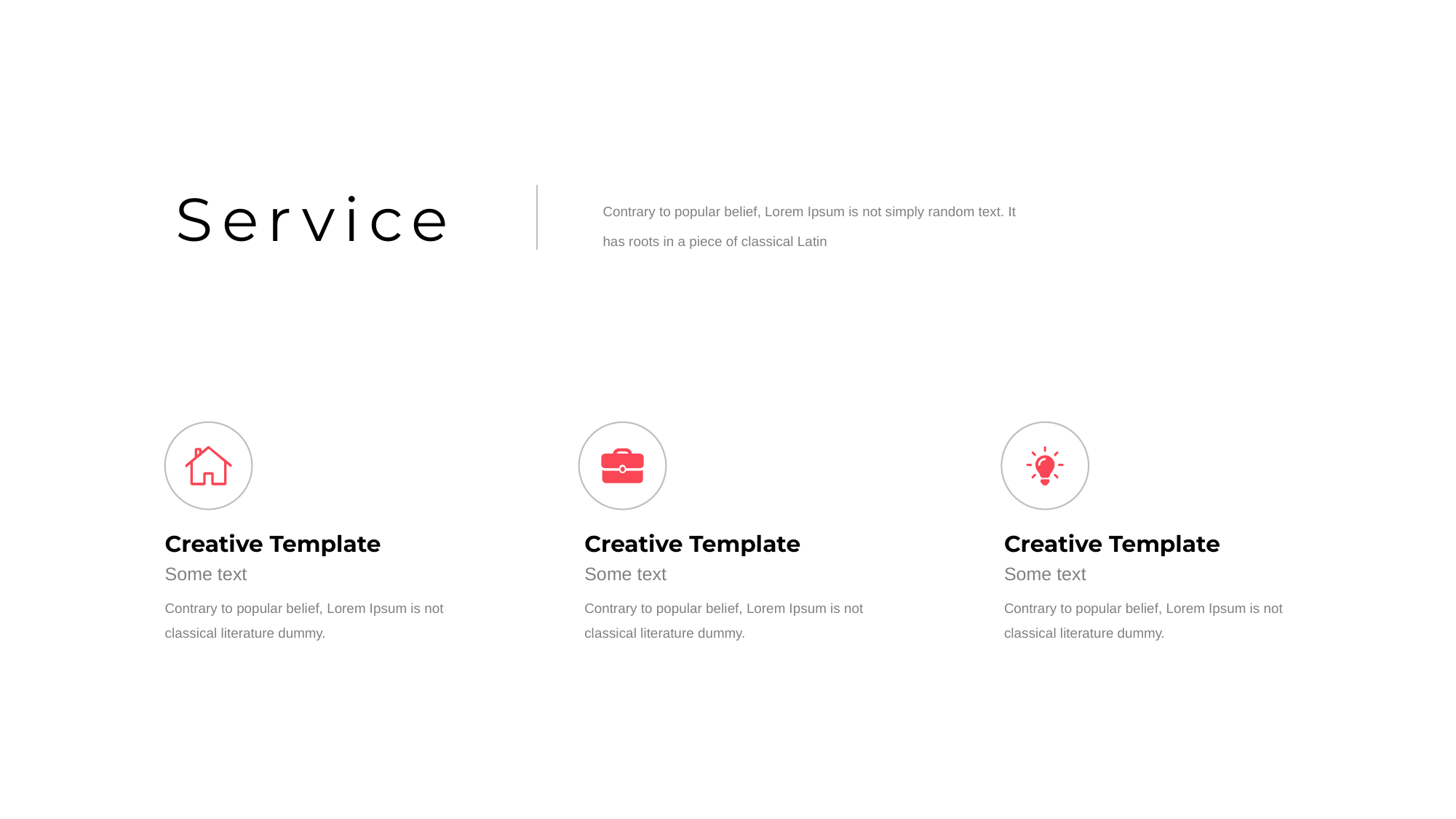

Service
Contrary to popular belief, Lorem Ipsum is not simply random text. It has roots in a piece of classical Latin

Creative Template
Some text
Contrary to popular belief, Lorem Ipsum is not classical literature dummy.
Creative Template
Some text
Contrary to popular belief, Lorem Ipsum is not classical literature dummy.
Creative Template
Some text
Contrary to popular belief, Lorem Ipsum is not classical literature dummy.